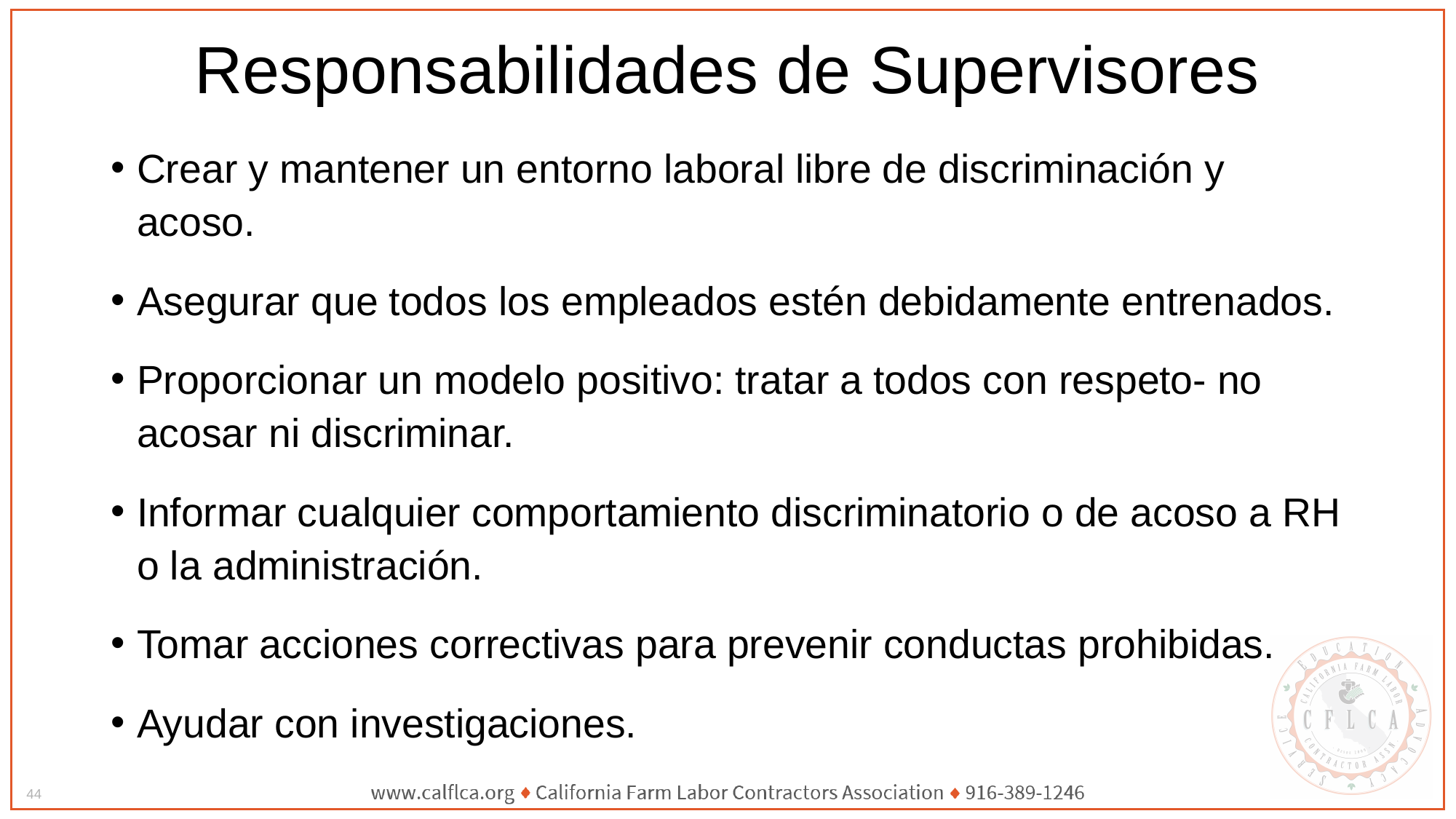

# Responsabilidades de Supervisores
Crear y mantener un entorno laboral libre de discriminación y acoso.
Asegurar que todos los empleados estén debidamente entrenados.
Proporcionar un modelo positivo: tratar a todos con respeto- no acosar ni discriminar.
Informar cualquier comportamiento discriminatorio o de acoso a RH o la administración.
Tomar acciones correctivas para prevenir conductas prohibidas.
Ayudar con investigaciones.
44